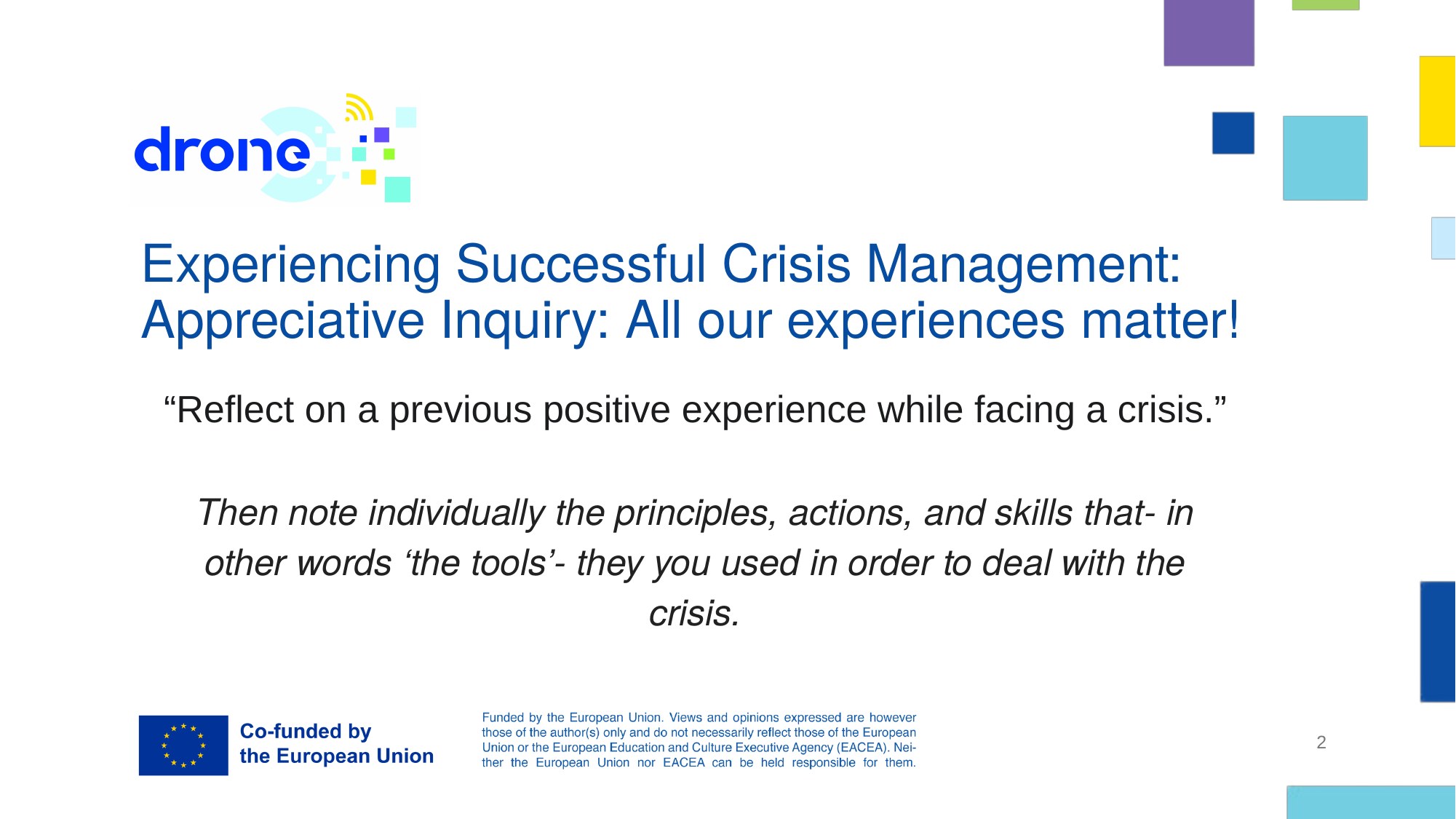

# Experiencing Successful Crisis Management: Appreciative Inquiry: All our experiences matter!
“Reflect on a previous positive experience while facing a crisis.”

Then note individually the principles, actions, and skills that- in other words ‘the tools’- they you used in order to deal with the crisis.
2